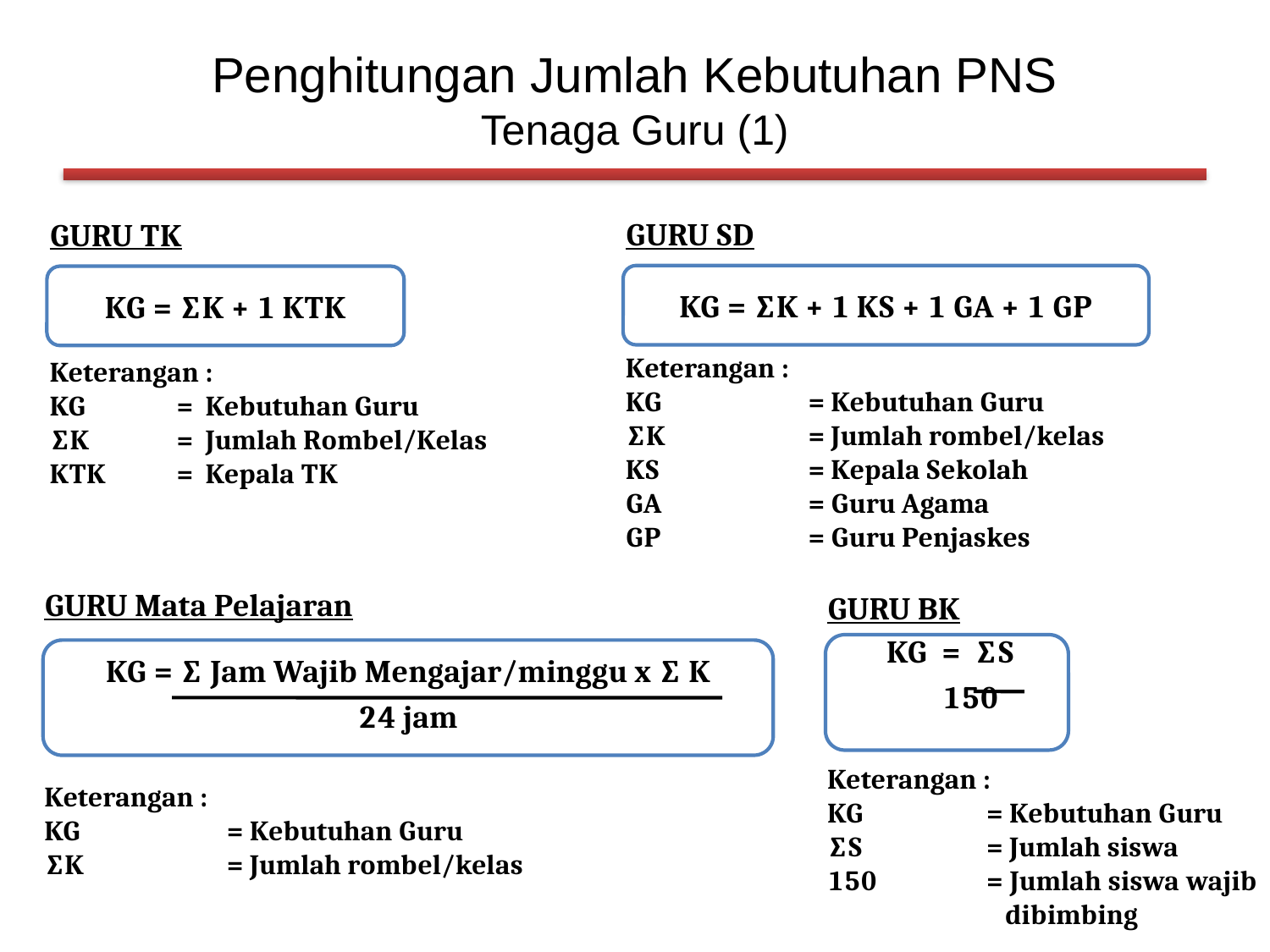

# Penghitungan Jumlah Kebutuhan PNS Tenaga Guru (1)

GURU SD

Keterangan :
KG	= Kebutuhan Guru
∑K 	= Jumlah rombel/kelas
KS   	= Kepala Sekolah
GA 	= Guru Agama
GP   	= Guru Penjaskes
KG = ∑K + 1 KS + 1 GA + 1 GP
GURU TK

Keterangan :
KG  	=  Kebutuhan Guru
∑K	=  Jumlah Rombel/Kelas
KTK	=  Kepala TK
KG = ∑K + 1 KTK
GURU Mata Pelajaran

Keterangan :
KG	= Kebutuhan Guru
∑K 	= Jumlah rombel/kelas
KG = ∑ Jam Wajib Mengajar/minggu x ∑ K
24 jam
GURU BK

Keterangan :
KG	= Kebutuhan Guru
∑S	= Jumlah siswa
150	= Jumlah siswa wajib
	   dibimbing
 KG  =  ∑S
              150